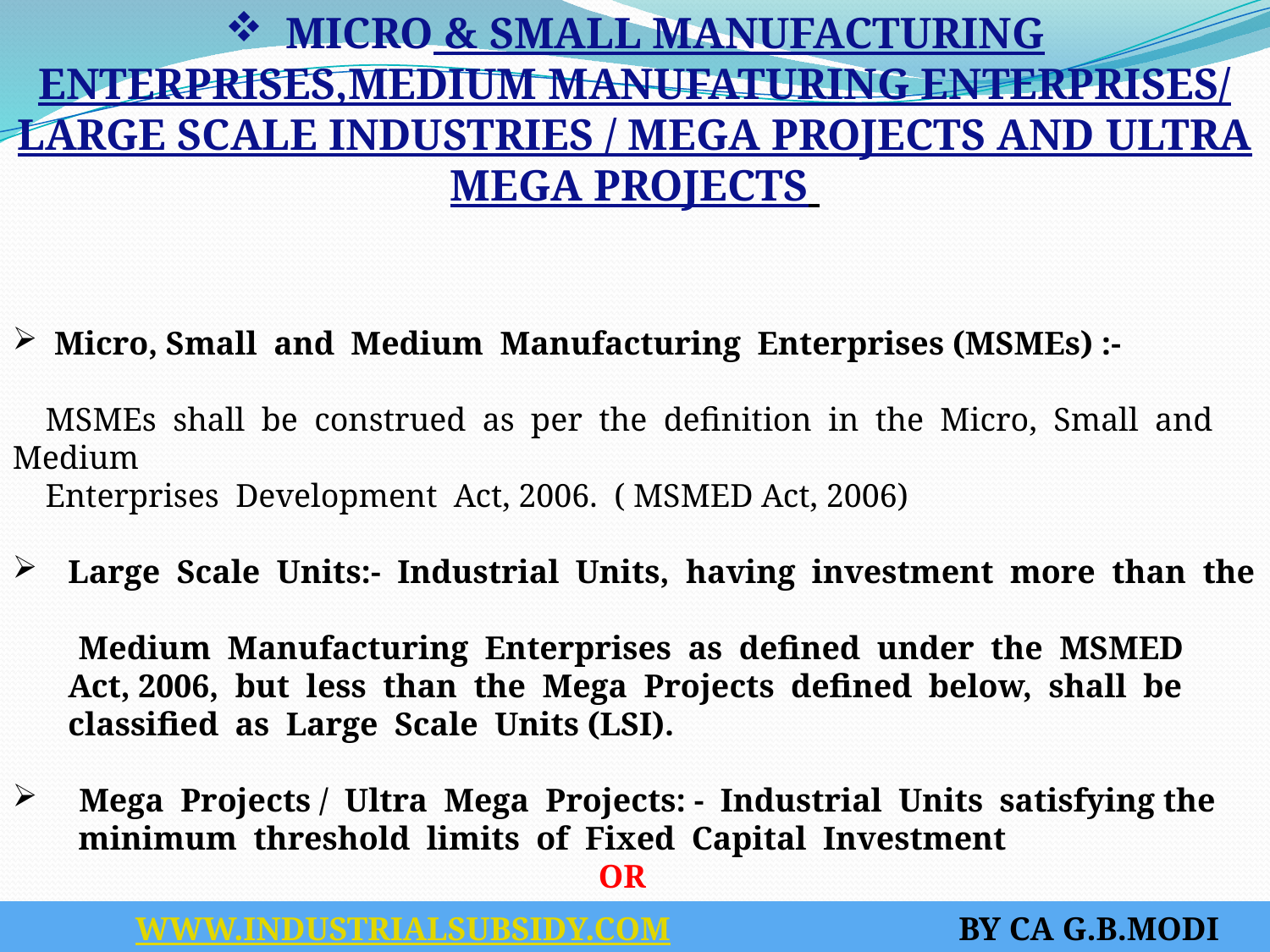

MICRO & SMALL MANUFACTURING ENTERPRISES,MEDIUM MANUFATURING ENTERPRISES/ LARGE SCALE INDUSTRIES / MEGA PROJECTS AND ULTRA MEGA PROJECTS

  Micro, Small  and  Medium  Manufacturing  Enterprises (MSMEs) :-

    MSMEs  shall  be  construed  as  per  the  definition  in  the  Micro,  Small  and  Medium
    Enterprises  Development  Act, 2006.  ( MSMED Act, 2006)

Large  Scale  Units:-  Industrial  Units,  having  investment  more  than  the
        Medium  Manufacturing  Enterprises  as  defined  under  the  MSMED  Act, 2006,  but  less  than  the  Mega  Projects  defined  below,  shall  be  classified  as  Large  Scale  Units (LSI).

     Mega  Projects /  Ultra  Mega  Projects: -  Industrial  Units  satisfying the
        minimum  threshold  limits  of  Fixed  Capital  Investment
                                                                       OR
          Direct  Employment prescribed  in  the  following  table  shall  be
         classified  as   Mega Projects/  Ultra  Mega  Projects.

 WWW.INDUSTRIALSUBSIDY.COM                                   BY CA G.B.MODI